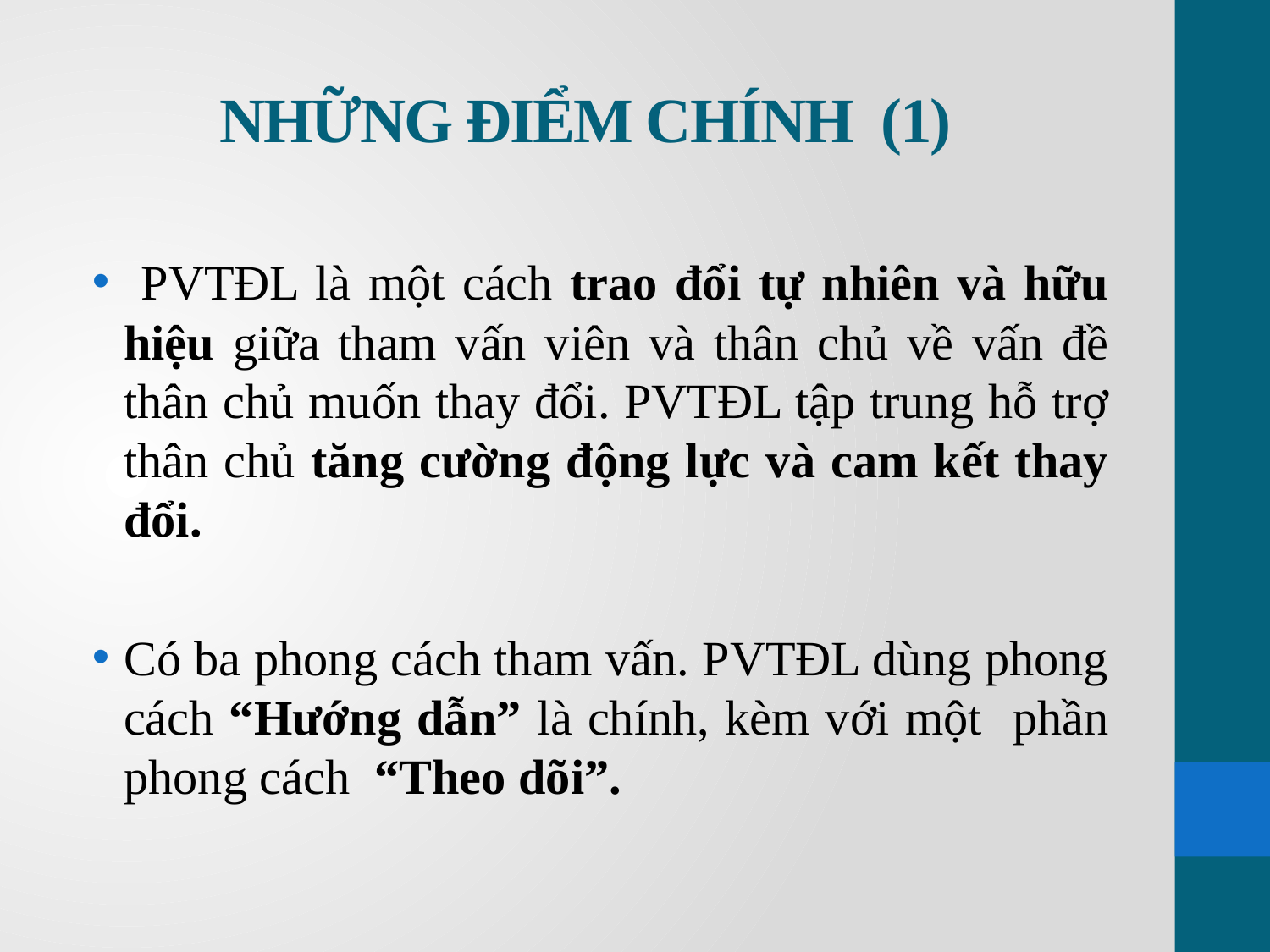

# NHỮNG ĐIỂM CHÍNH  (1)
 PVTĐL là một cách trao đổi tự nhiên và hữu hiệu giữa tham vấn viên và thân chủ về vấn đề thân chủ muốn thay đổi. PVTĐL tập trung hỗ trợ thân chủ tăng cường động lực và cam kết thay đổi.

Có ba phong cách tham vấn. PVTĐL dùng phong cách “Hướng dẫn” là chính, kèm với một  phần phong cách  “Theo dõi”.